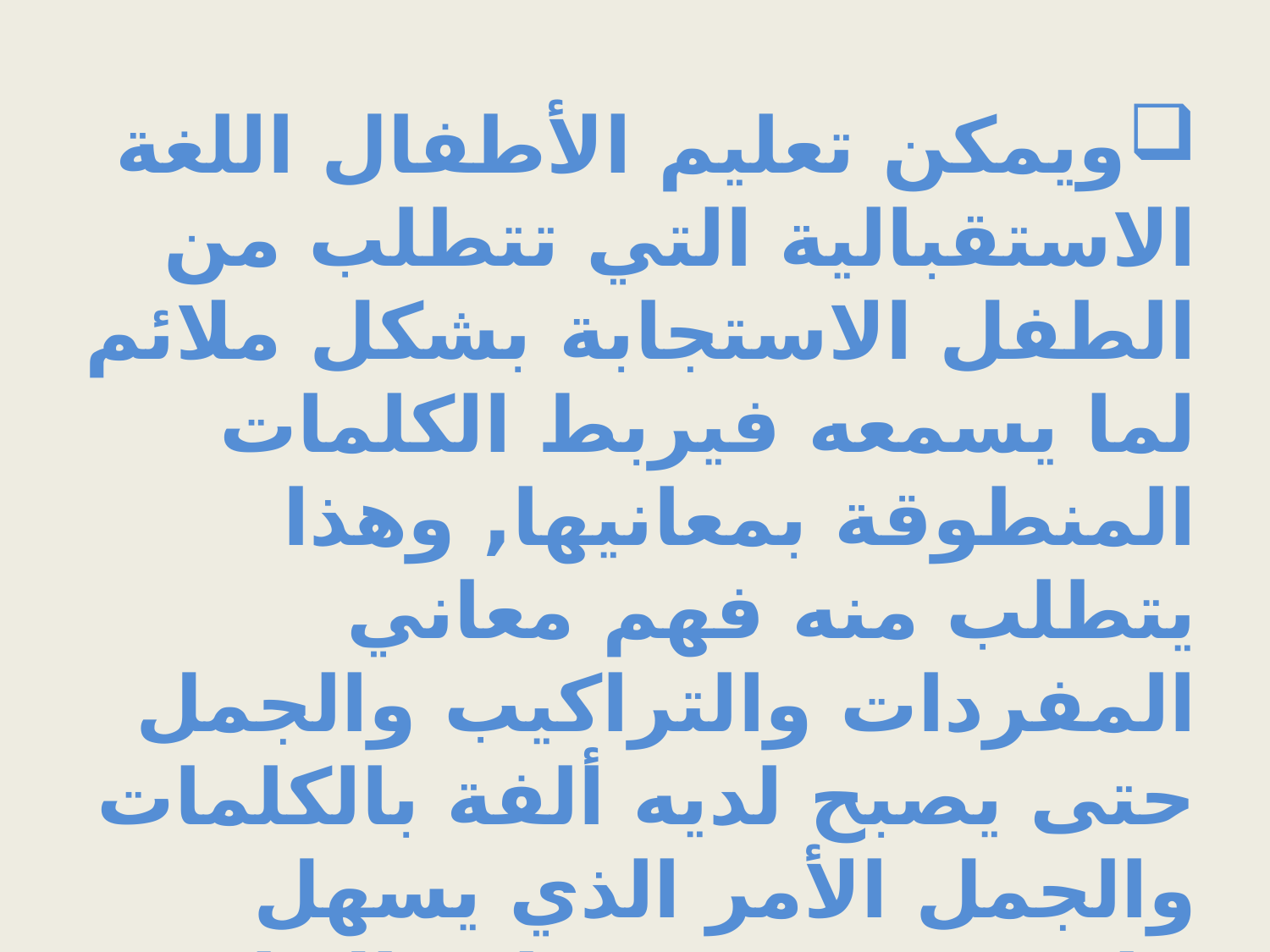

ويمكن تعليم الأطفال اللغة الاستقبالية التي تتطلب من الطفل الاستجابة بشكل ملائم لما يسمعه فيربط الكلمات المنطوقة بمعانيها, وهذا يتطلب منه فهم معاني المفردات والتراكيب والجمل حتى يصبح لديه ألفة بالكلمات والجمل الأمر الذي يسهل عليه مهمة فهم ما يقال له, إن هذا الأمر يستدعي من المدرس تعليم الأطفال أكبر قدر ممكن من المفاهيم والمفردات لأننا في مثل هذه الحالة نعلمه لغة شفهية.